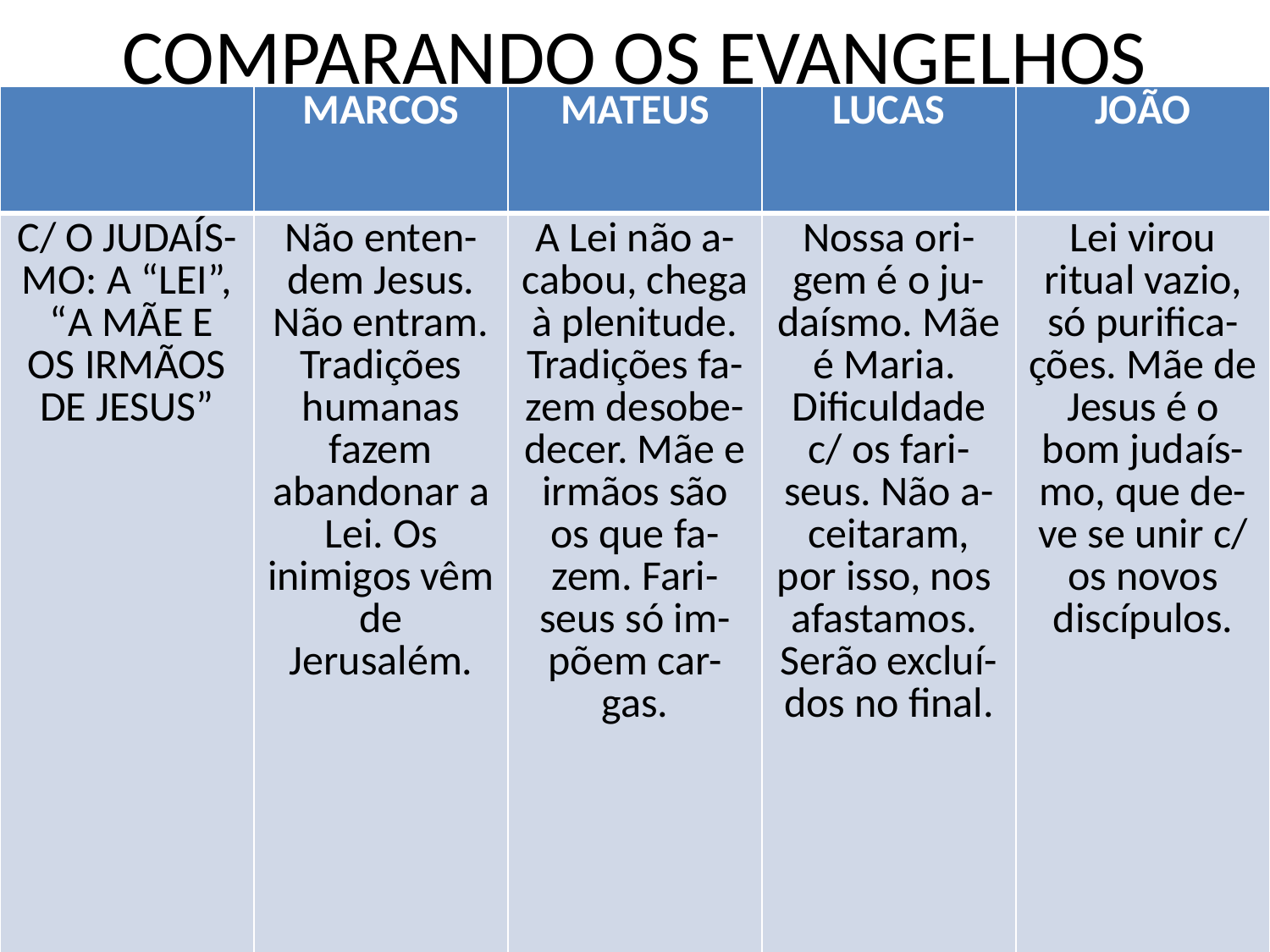

# COMPARANDO OS EVANGELHOS
|  | MARCOS | MATEUS | LUCAS | JOÃO |
| --- | --- | --- | --- | --- |
| C/ O JUDAÍS-MO: A “LEI”, “A MÃE E OS IRMÃOS DE JESUS” | Não enten-dem Jesus. Não entram. Tradições humanas fazem abandonar a Lei. Os inimigos vêm de Jerusalém. | A Lei não a-cabou, chega à plenitude. Tradições fa-zem desobe-decer. Mãe e irmãos são os que fa-zem. Fari-seus só im-põem car-gas. | Nossa ori-gem é o ju-daísmo. Mãe é Maria. Dificuldade c/ os fari-seus. Não a-ceitaram, por isso, nos afastamos. Serão excluí-dos no final. | Lei virou ritual vazio, só purifica-ções. Mãe de Jesus é o bom judaís-mo, que de-ve se unir c/ os novos discípulos. |